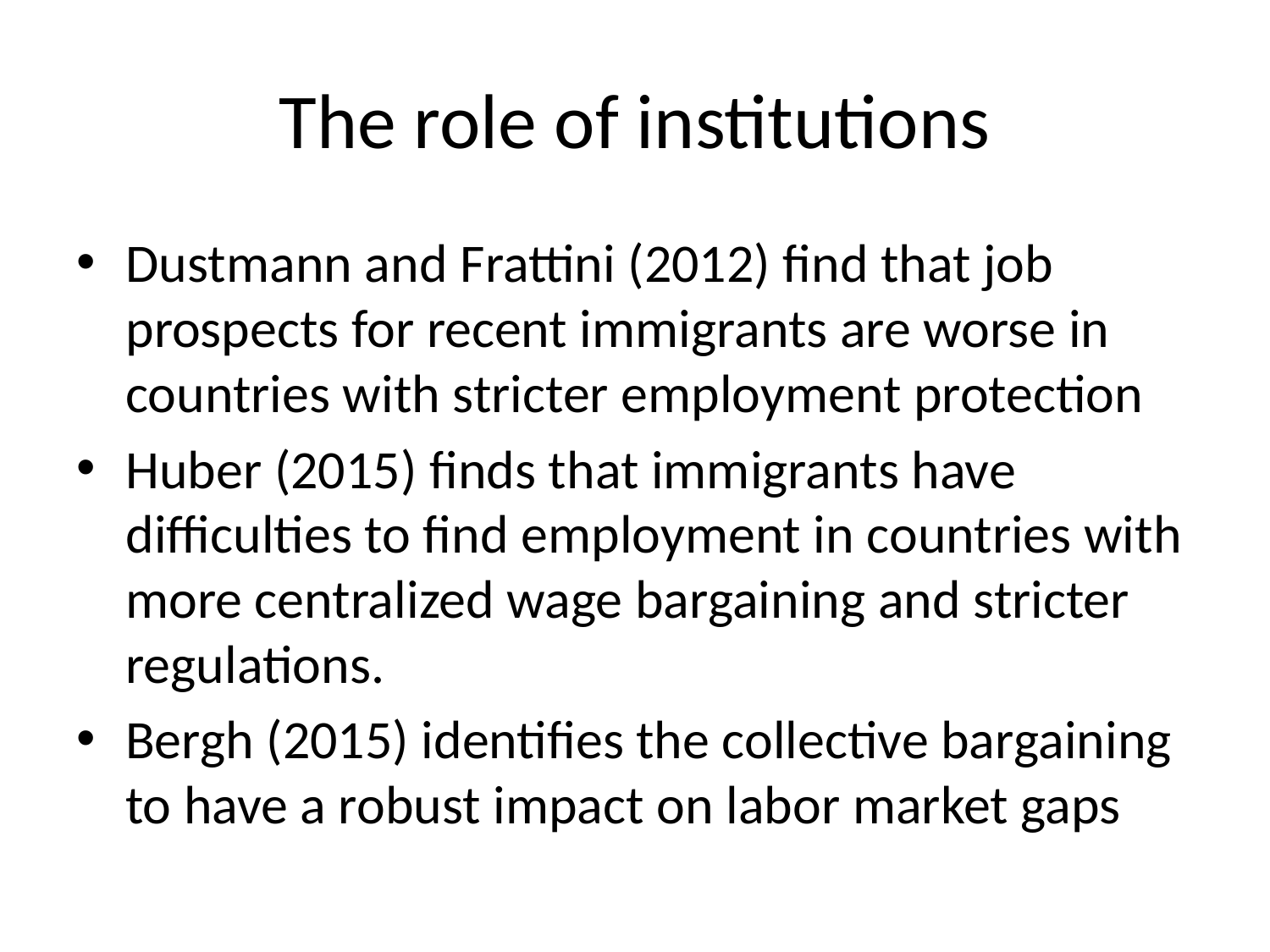

# The role of institutions
Dustmann and Frattini (2012) find that job prospects for recent immigrants are worse in countries with stricter employment protection
Huber (2015) finds that immigrants have difficulties to find employment in countries with more centralized wage bargaining and stricter regulations.
Bergh (2015) identifies the collective bargaining to have a robust impact on labor market gaps